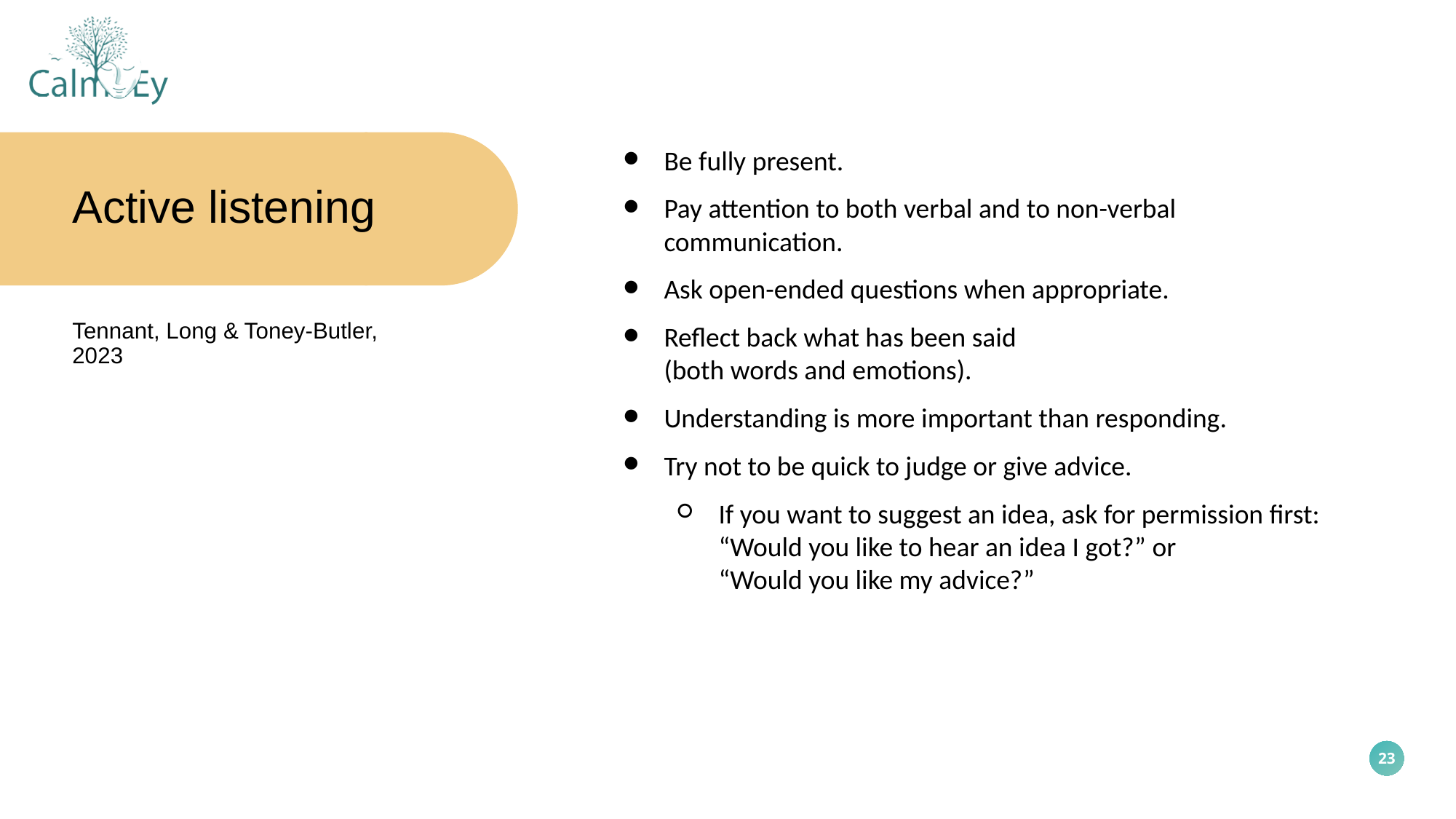

Be fully present.
Pay attention to both verbal and to non-verbal communication.
Ask open-ended questions when appropriate.
Reflect back what has been said
(both words and emotions).
Understanding is more important than responding.
Try not to be quick to judge or give advice.
If you want to suggest an idea, ask for permission first: “Would you like to hear an idea I got?” or
“Would you like my advice?”
Active listening
Tennant, Long & Toney-Butler, 2023